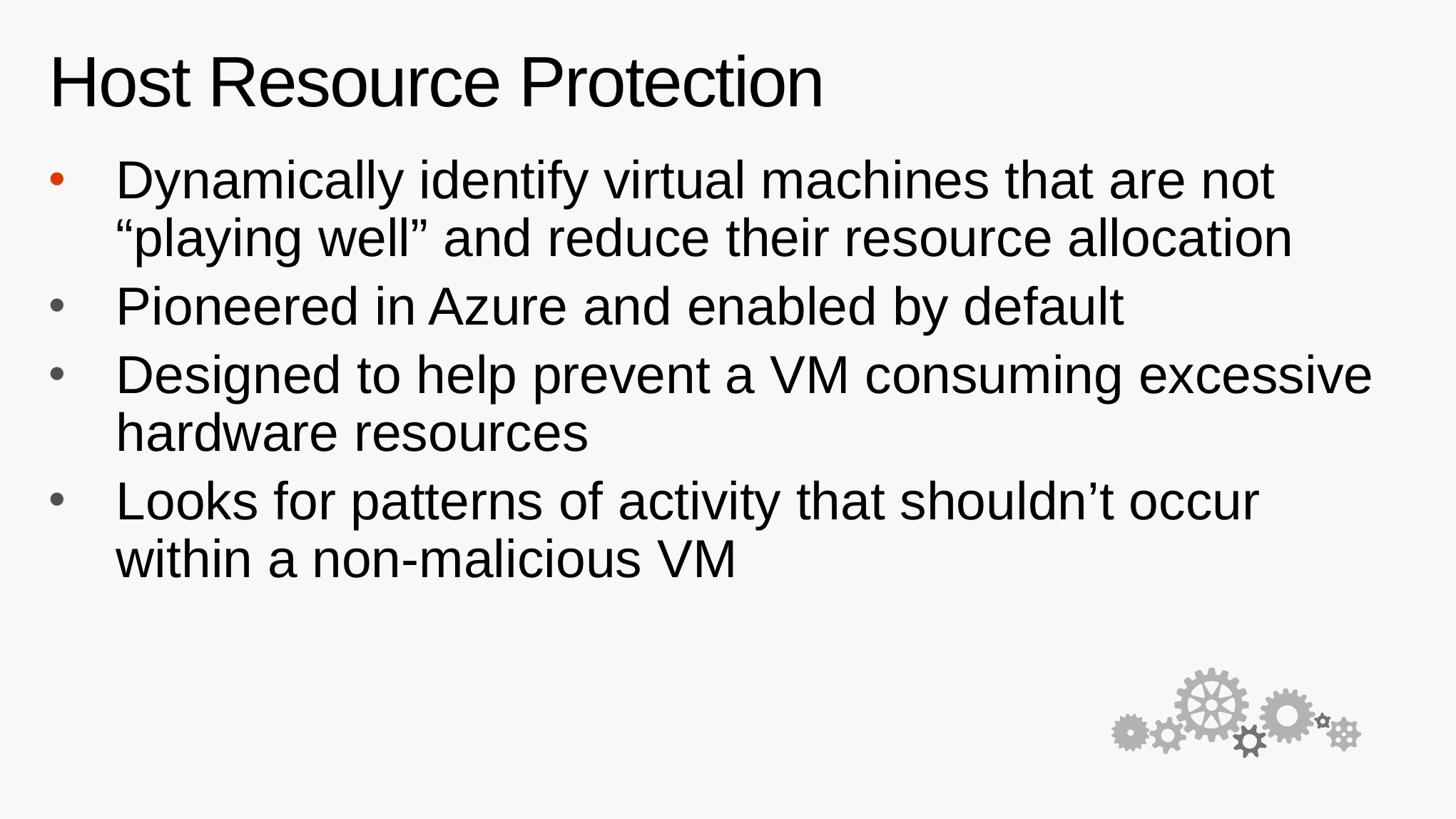

# Host Resource Protection
Dynamically identify virtual machines that are not “playing well” and reduce their resource allocation
Pioneered in Azure and enabled by default
Designed to help prevent a VM consuming excessive hardware resources
Looks for patterns of activity that shouldn’t occur within a non-malicious VM